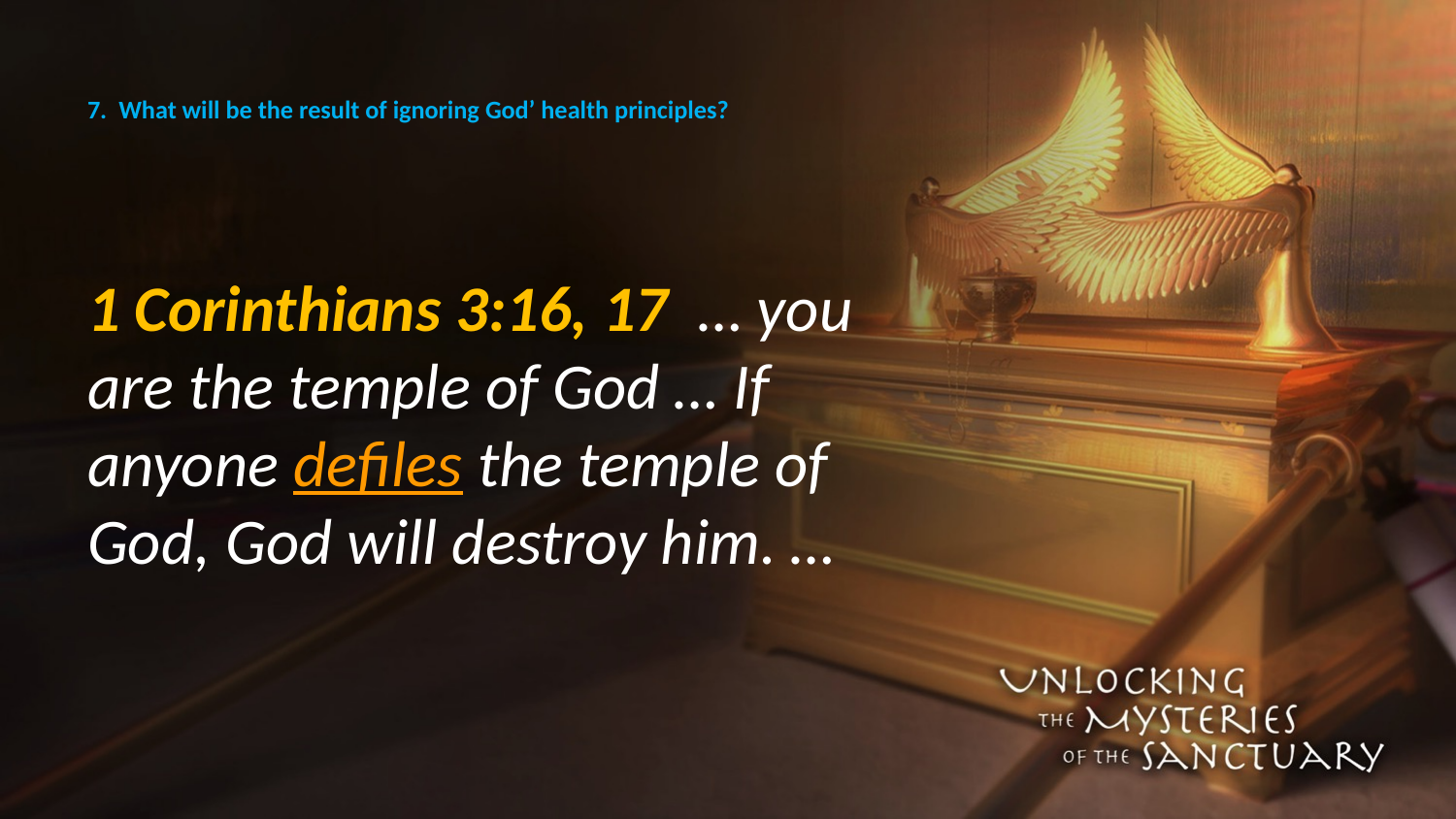

# 7.  What will be the result of ignoring God’ health principles?

1 Corinthians 3:16, 17  … you are the temple of God … If anyone defiles the temple of God, God will destroy him. …